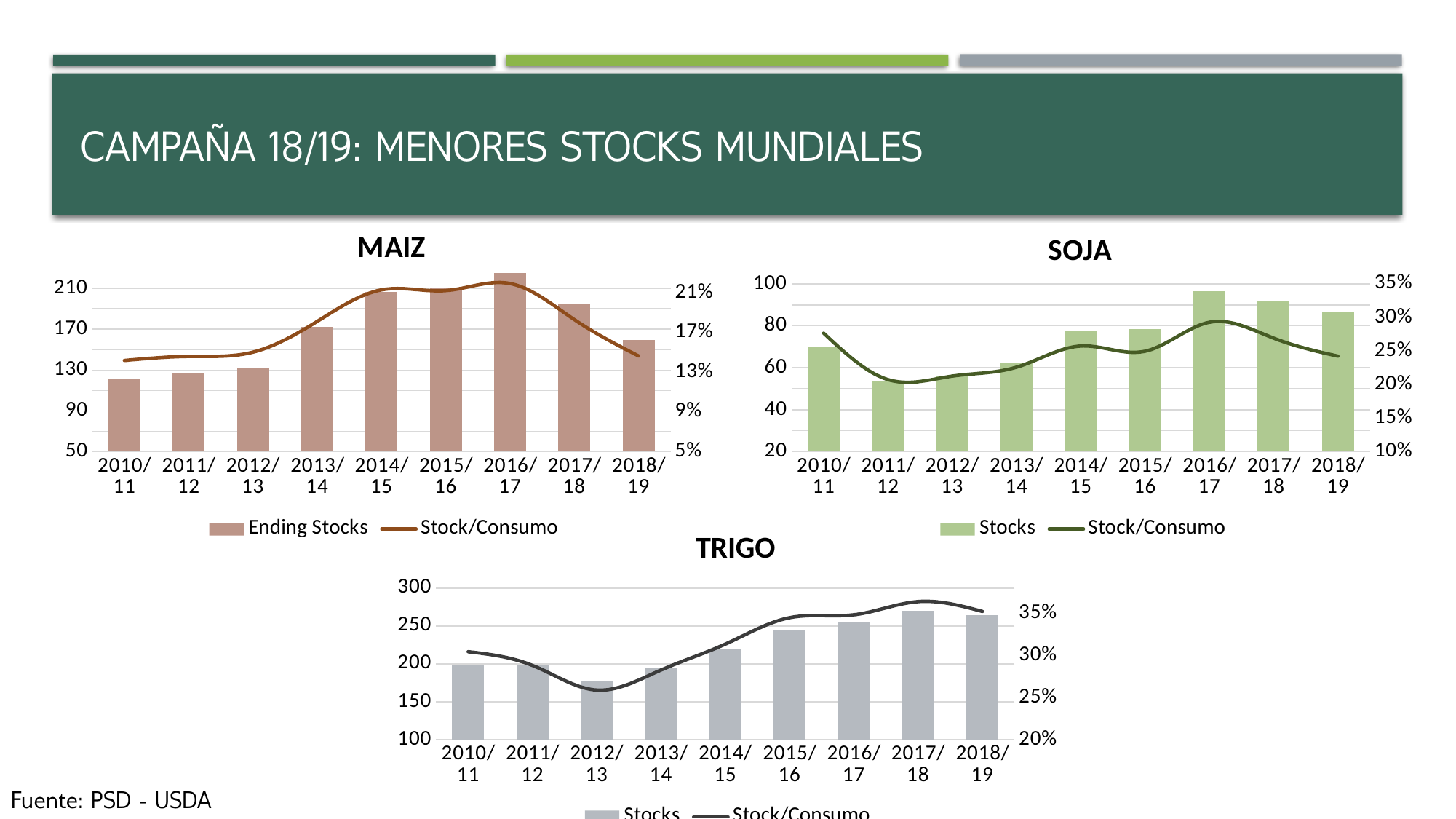

# Campaña 18/19: Menores stocks mundiales

### Chart: MAIZ

| Category | Ending Stocks | Stock/Consumo |
|---|---|---|
| 2010/11 | 121.549 | 0.14192503540857349 |
| 2011/12 | 126.855 | 0.1459919117799378 |
| 2012/13 | 131.303 | 0.1503001928789327 |
| 2013/14 | 171.948 | 0.1813223663397659 |
| 2014/15 | 206.717 | 0.213061327138194 |
| 2015/16 | 209.965 | 0.21229343438837167 |
| 2016/17 | 227.525 | 0.21944947863568542 |
| 2017/18 | 194.848 | 0.18311594454870878 |
| 2018/19 | 159.146 | 0.14644160499984357 |

### Chart: SOJA

| Category | Stocks | Stock/Consumo |
|---|---|---|
| 2010/11 | 69.926 | 0.2766169547846038 |
| 2011/12 | 53.774 | 0.2073702152602636 |
| 2012/13 | 55.943 | 0.21260270432555275 |
| 2013/14 | 62.473 | 0.22591925591621825 |
| 2014/15 | 77.914 | 0.25747246464933526 |
| 2015/16 | 78.387 | 0.2496965874449318 |
| 2016/17 | 96.388 | 0.2928640443361428 |
| 2017/18 | 92.164 | 0.2692547028423018 |
| 2018/19 | 86.703 | 0.24237536410955993 |

### Chart: TRIGO

| Category | Stocks | Stock/Consumo |
|---|---|---|
| 2010/11 | 198.943 | 0.30447165918788377 |
| 2011/12 | 198.901 | 0.2882255596387707 |
| 2012/13 | 177.9 | 0.25894141141263527 |
| 2013/14 | 195.091 | 0.2827409894796949 |
| 2014/15 | 219.225 | 0.31347413275373925 |
| 2015/16 | 244.242 | 0.3448547538567108 |
| 2016/17 | 255.893 | 0.3482944808990844 |
| 2017/18 | 270.464 | 0.3639607973484517 |
| 2018/19 | 264.33 | 0.35229297639784996 |
Fuente: PSD - USDA